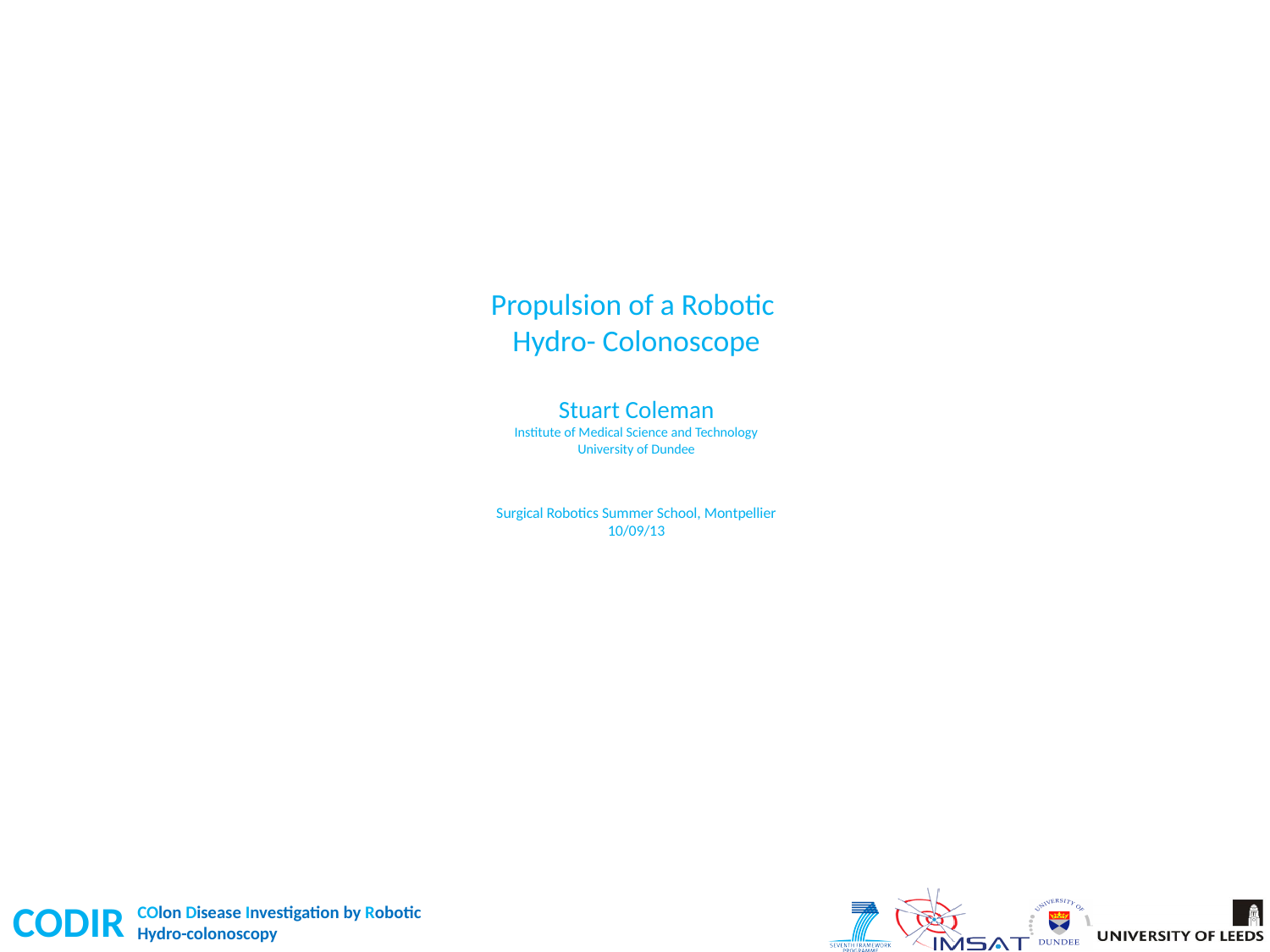

# Propulsion of a Robotic Hydro- Colonoscope Stuart Coleman Institute of Medical Science and Technology University of Dundee Surgical Robotics Summer School, Montpellier 10/09/13